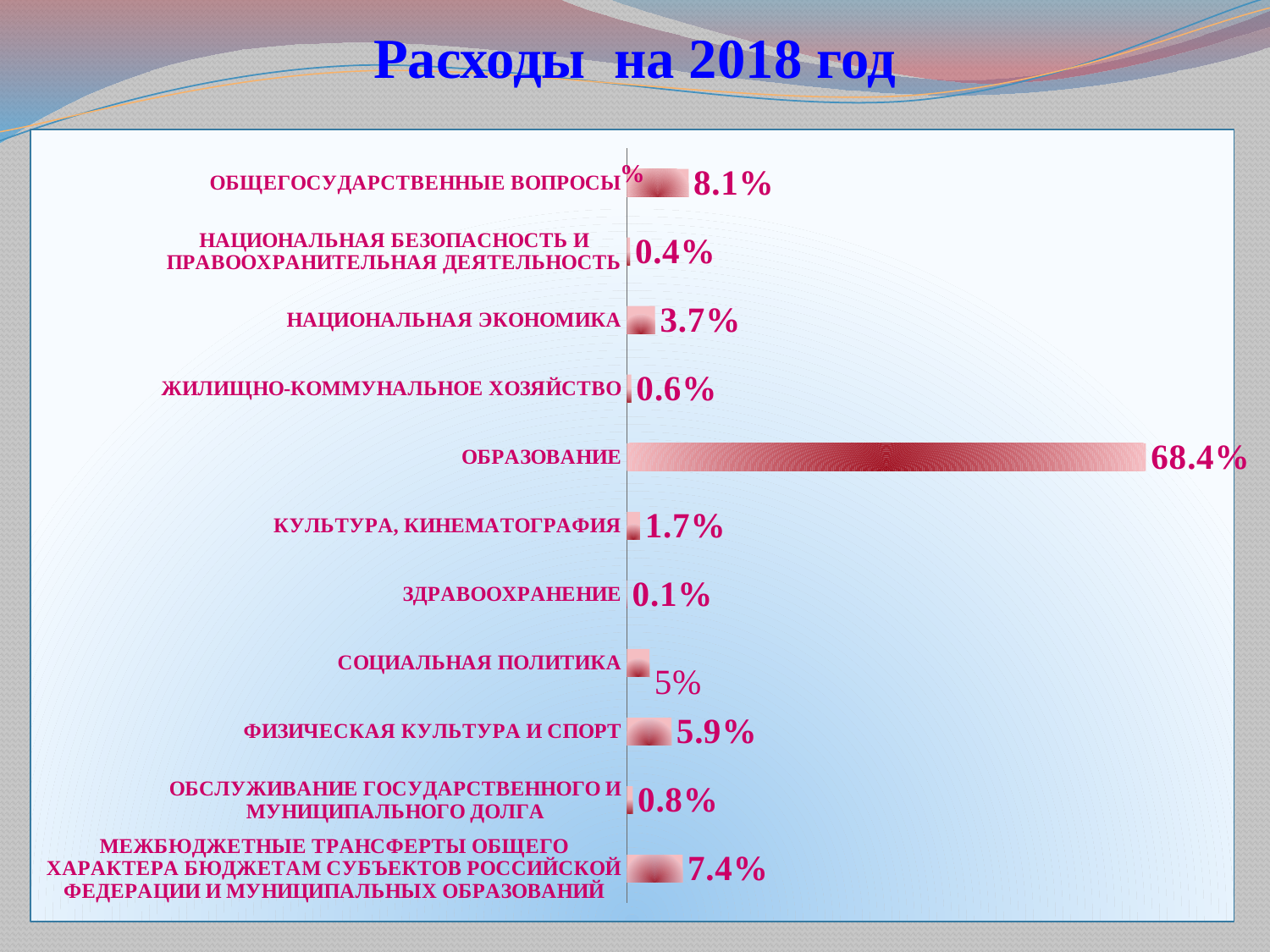

# Расходы  на 2018 год

### Chart:

| Category | % |
|---|---|
| МЕЖБЮДЖЕТНЫЕ ТРАНСФЕРТЫ ОБЩЕГО ХАРАКТЕРА БЮДЖЕТАМ СУБЪЕКТОВ РОССИЙСКОЙ ФЕДЕРАЦИИ И МУНИЦИПАЛЬНЫХ ОБРАЗОВАНИЙ | 0.07350554187714838 |
| ОБСЛУЖИВАНИЕ ГОСУДАРСТВЕННОГО И МУНИЦИПАЛЬНОГО ДОЛГА | 0.007797268503657013 |
| ФИЗИЧЕСКАЯ КУЛЬТУРА И СПОРТ | 0.058681425302953755 |
| СОЦИАЛЬНАЯ ПОЛИТИКА | 0.02985825634840711 |
| ЗДРАВООХРАНЕНИЕ | 0.0005231715641163415 |
| КУЛЬТУРА, КИНЕМАТОГРАФИЯ | 0.01740708752842623 |
| ОБРАЗОВАНИЕ | 0.6839384128974367 |
| ЖИЛИЩНО-КОММУНАЛЬНОЕ ХОЗЯЙСТВО | 0.005703261742041834 |
| НАЦИОНАЛЬНАЯ ЭКОНОМИКА | 0.037113237403874295 |
| НАЦИОНАЛЬНАЯ БЕЗОПАСНОСТЬ И ПРАВООХРАНИТЕЛЬНАЯ ДЕЯТЕЛЬНОСТЬ | 0.004174494065744178 |
| ОБЩЕГОСУДАРСТВЕННЫЕ ВОПРОСЫ | 0.08129784276619419 |